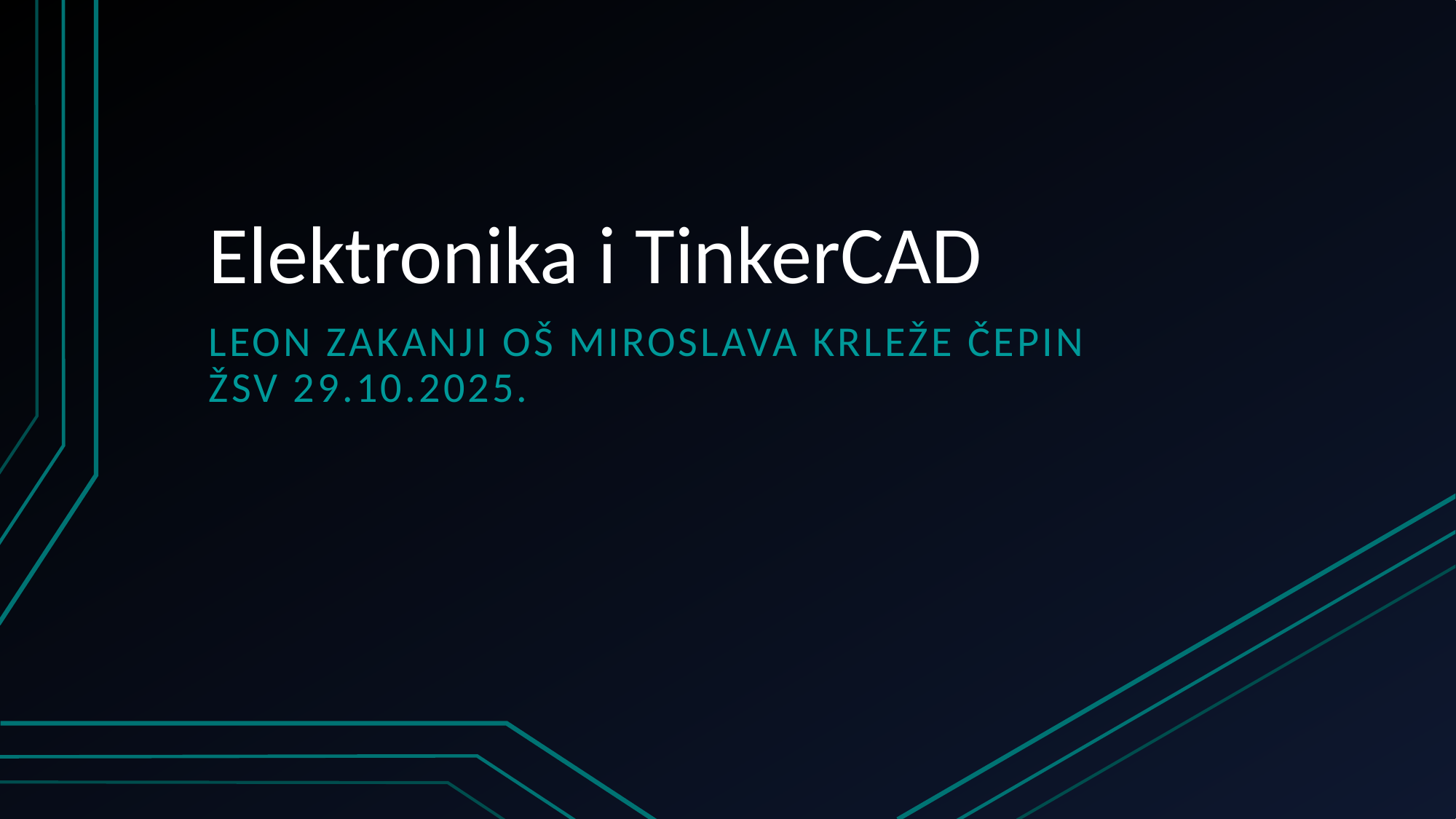

# Elektronika i TinkerCAD
Leon Zakanji OŠ miroslava Krleže Čepin
ŽSV 29.10.2025.